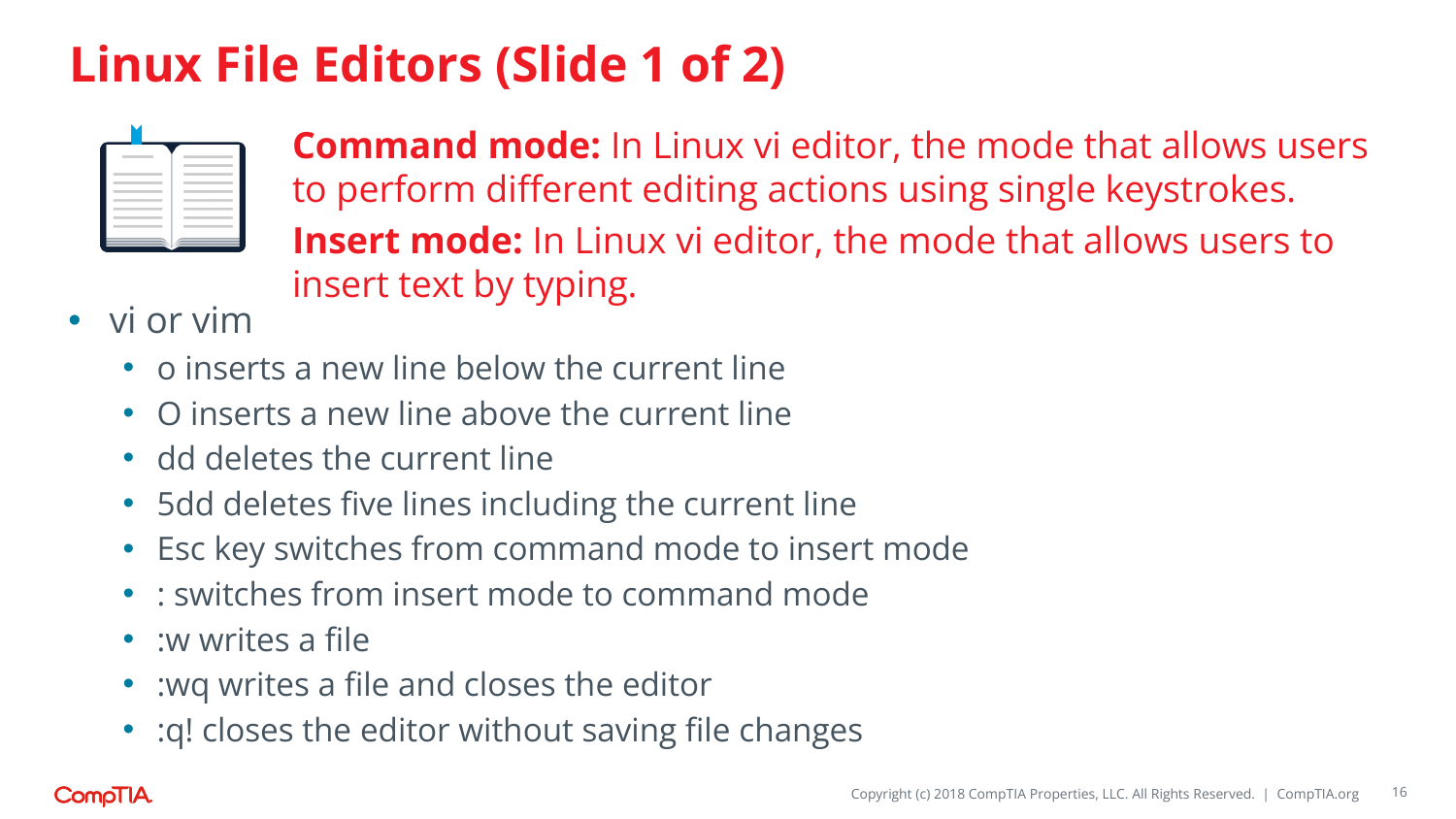

# Linux File Editors (Slide 1 of 2)
Command mode: In Linux vi editor, the mode that allows users to perform different editing actions using single keystrokes.
Insert mode: In Linux vi editor, the mode that allows users to insert text by typing.
vi or vim
o inserts a new line below the current line
O inserts a new line above the current line
dd deletes the current line
5dd deletes five lines including the current line
Esc key switches from command mode to insert mode
: switches from insert mode to command mode
:w writes a file
:wq writes a file and closes the editor
:q! closes the editor without saving file changes

16